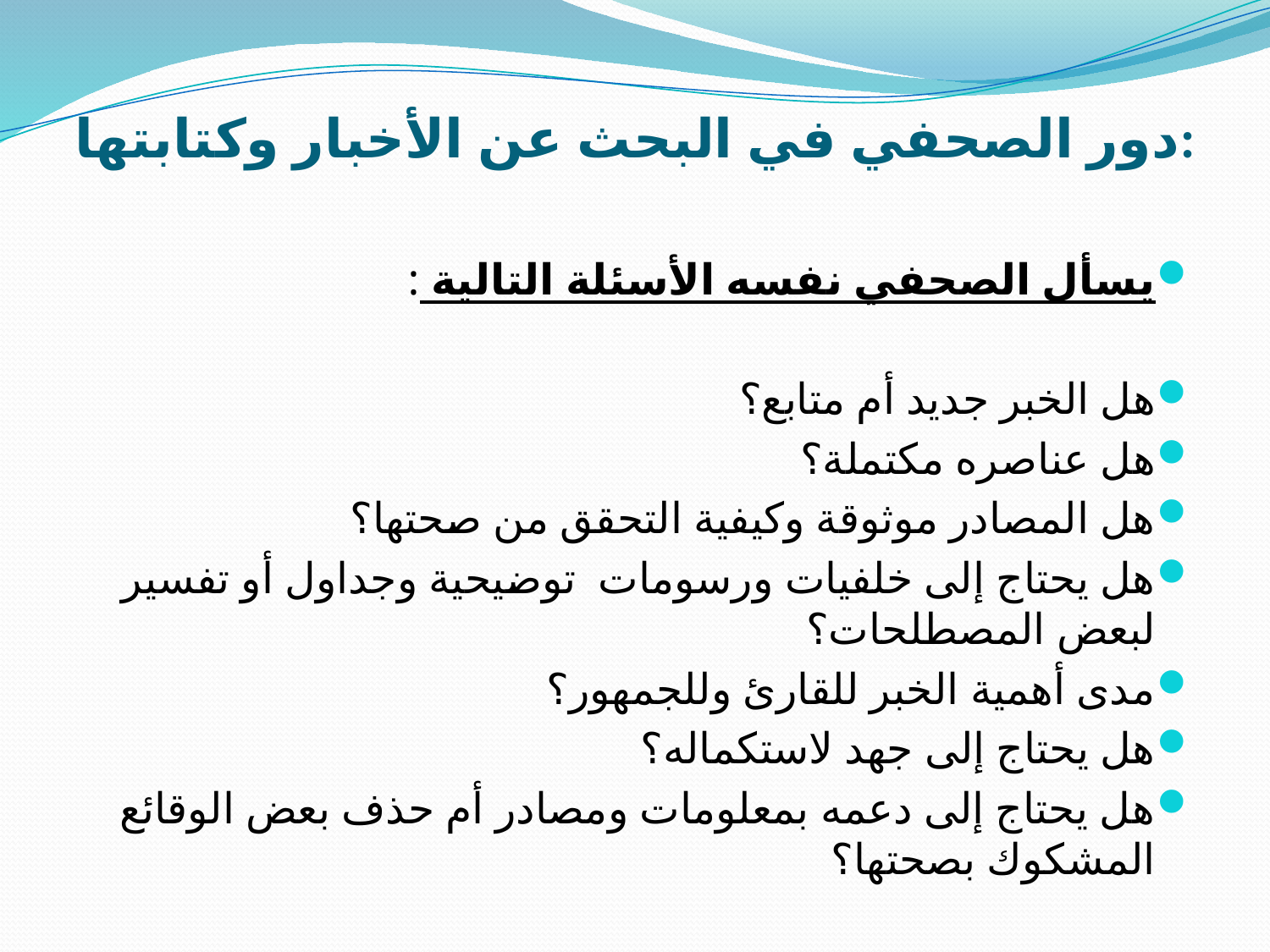

# دور الصحفي في البحث عن الأخبار وكتابتها:
يسأل الصحفي نفسه الأسئلة التالية :

هل الخبر جديد أم متابع؟
هل عناصره مكتملة؟
هل المصادر موثوقة وكيفية التحقق من صحتها؟
هل يحتاج إلى خلفيات ورسومات  توضيحية وجداول أو تفسير لبعض المصطلحات؟
مدى أهمية الخبر للقارئ وللجمهور؟
هل يحتاج إلى جهد لاستكماله؟
هل يحتاج إلى دعمه بمعلومات ومصادر أم حذف بعض الوقائع المشكوك بصحتها؟